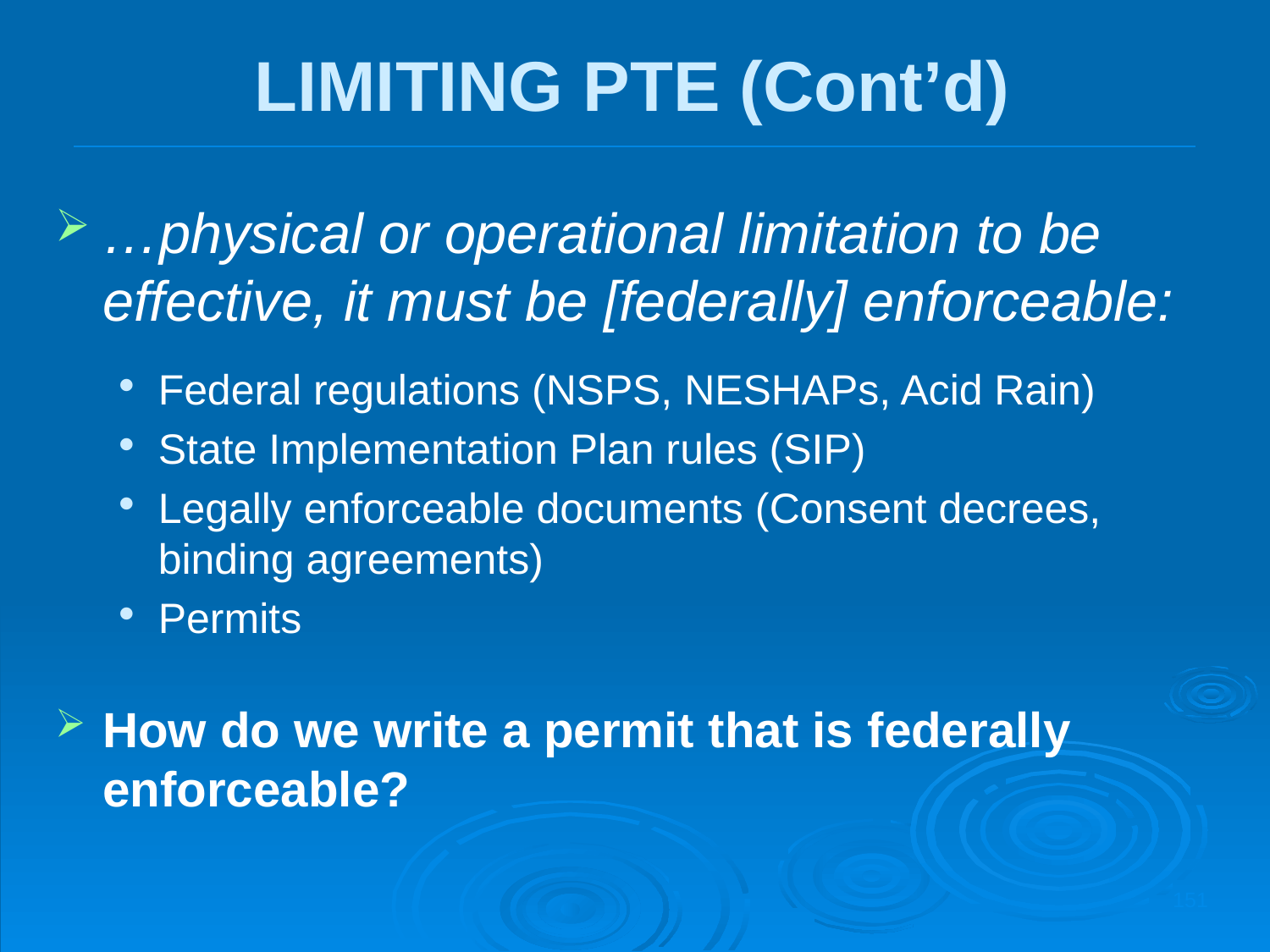

LIMITING PTE (Cont’d)
…physical or operational limitation to be effective, it must be [federally] enforceable:

Federal regulations (NSPS, NESHAPs, Acid Rain)
State Implementation Plan rules (SIP)
Legally enforceable documents (Consent decrees, binding agreements)
Permits

How do we write a permit that is federally enforceable?

151